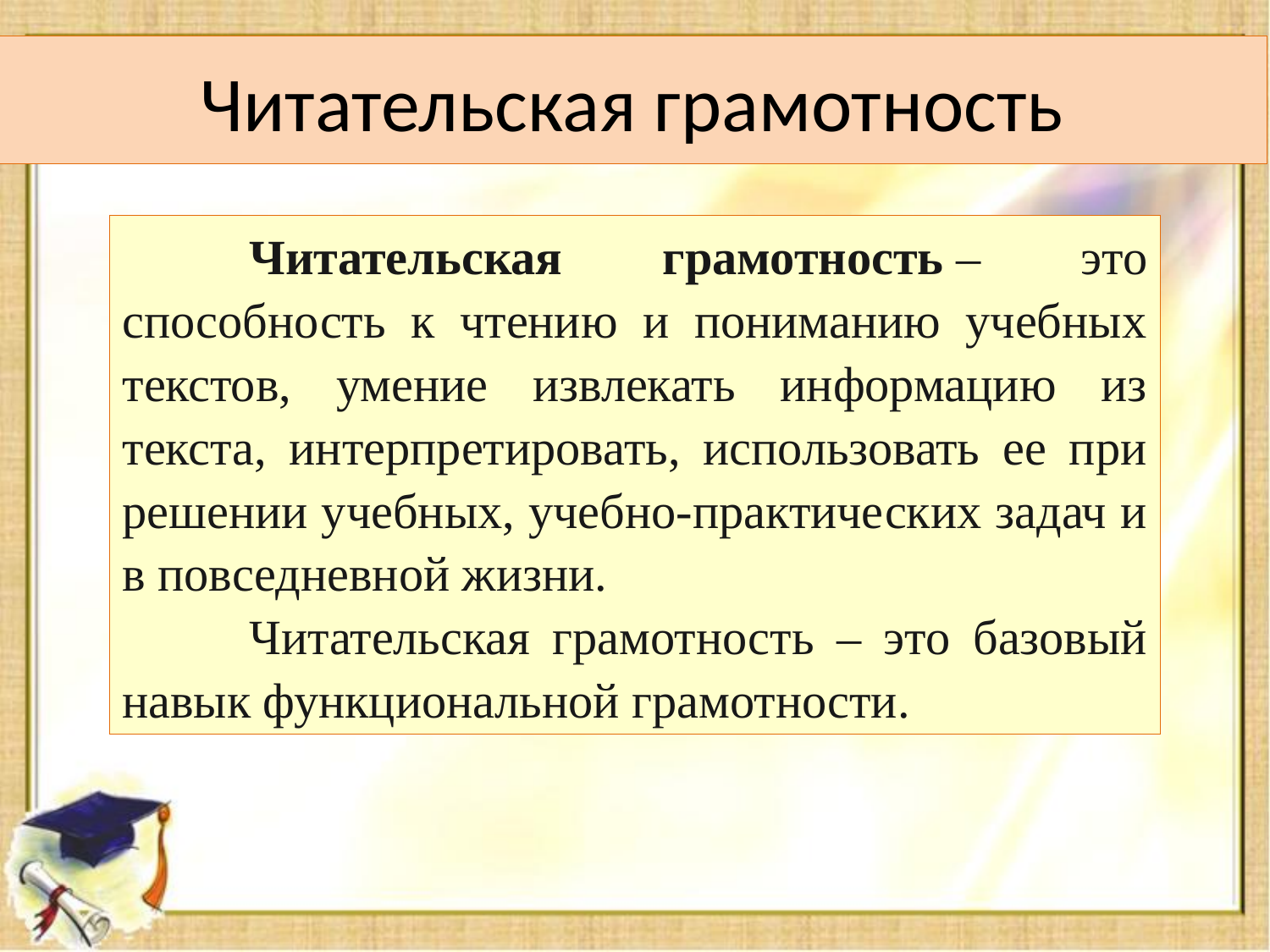

# Читательская грамотность
	Читательская грамотность – это способность к чтению и пониманию учебных текстов, умение извлекать информацию из текста, интерпретировать, использовать ее при решении учебных, учебно-практических задач и в повседневной жизни.
	Читательская грамотность – это базовый навык функциональной грамотности.